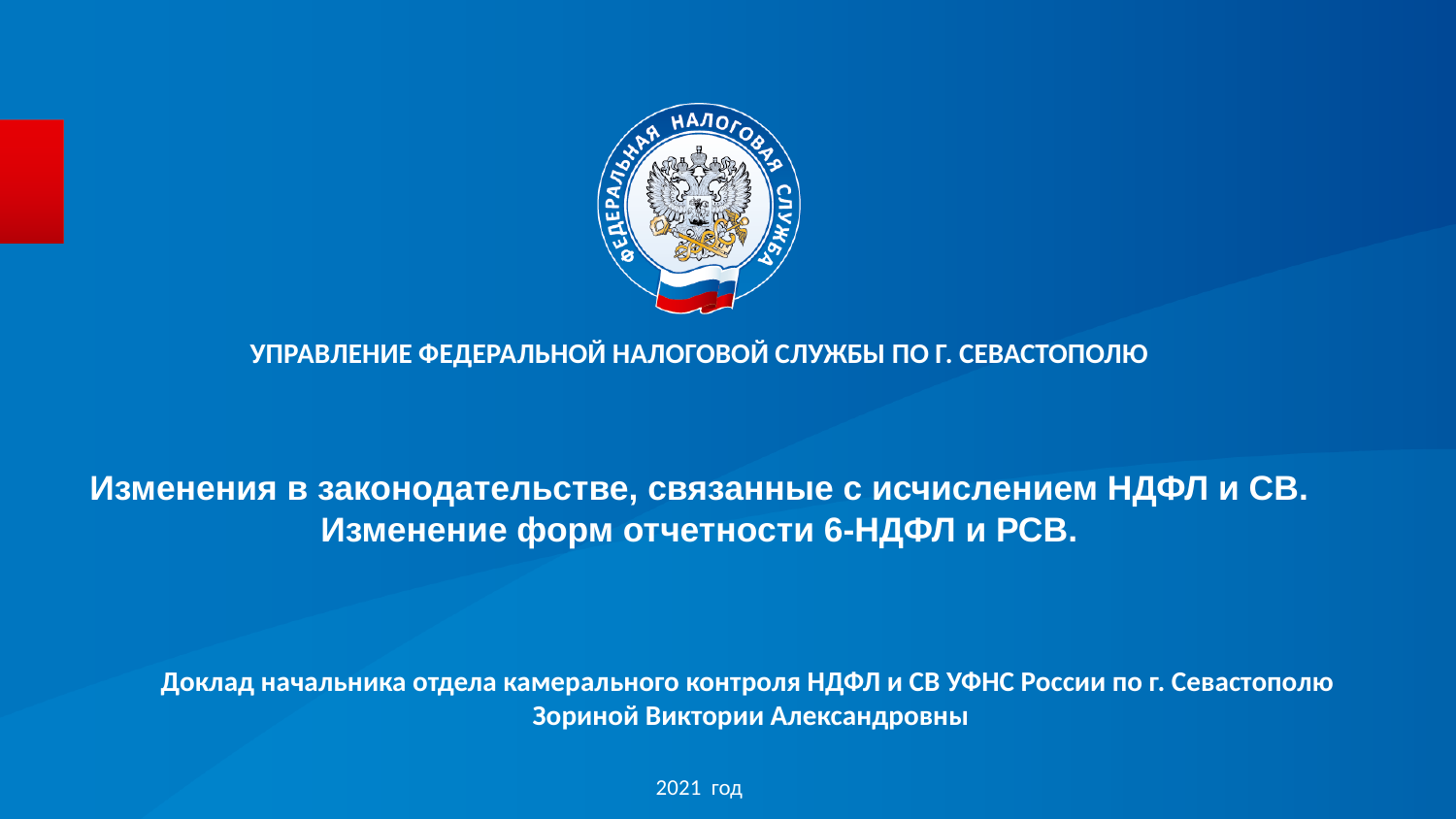

УПРАВЛЕНИЕ ФЕДЕРАЛЬНОЙ НАЛОГОВОЙ СЛУЖБЫ ПО Г. СЕВАСТОПОЛЮ
# Изменения в законодательстве, связанные с исчислением НДФЛ и СВ. Изменение форм отчетности 6-НДФЛ и РСВ.
Доклад начальника отдела камерального контроля НДФЛ и СВ УФНС России по г. Севастополю
Зориной Виктории Александровны
2021  год